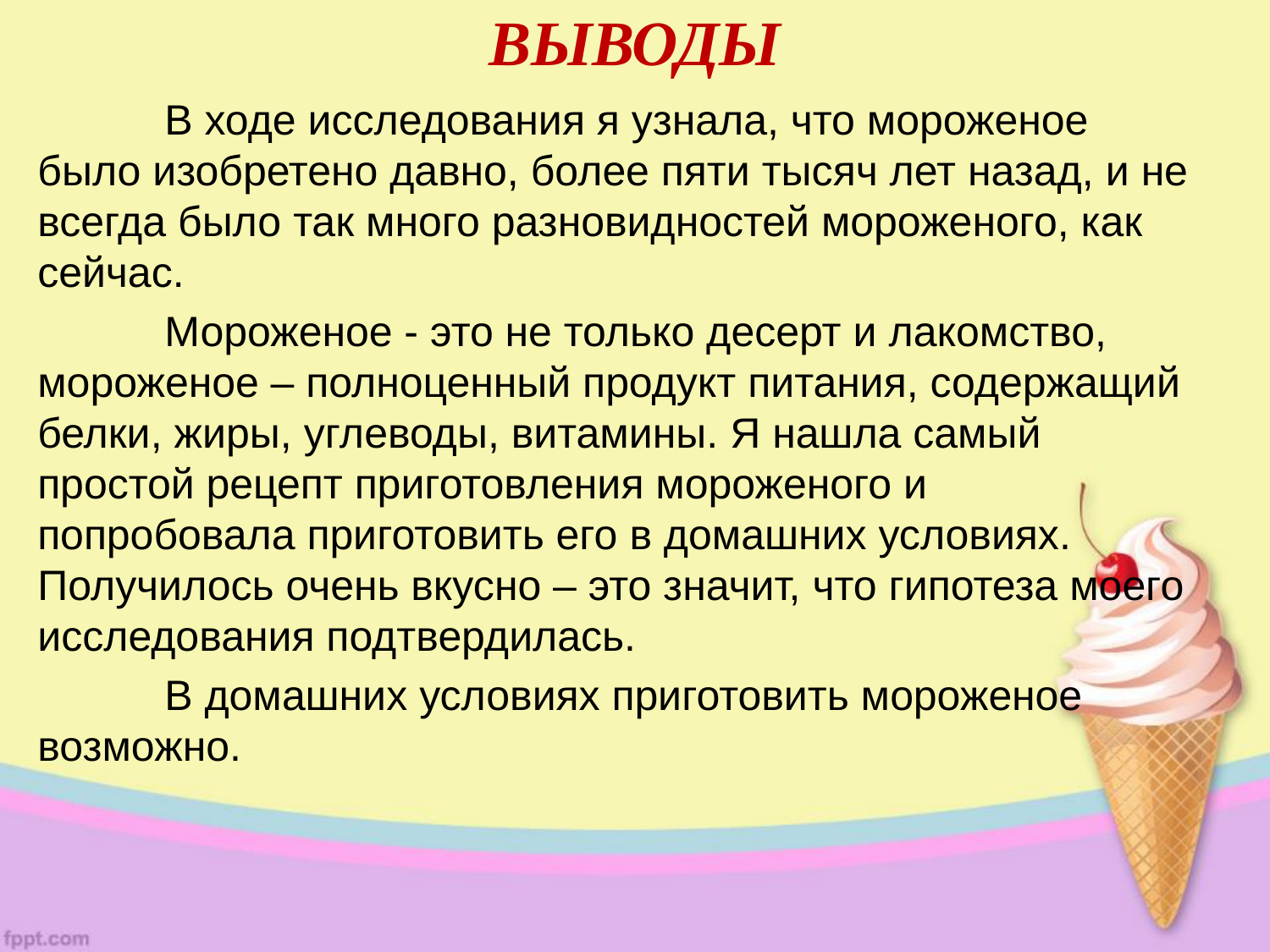

# ВЫВОДЫ
	В ходе исследования я узнала, что мороженое было изобретено давно, более пяти тысяч лет назад, и не всегда было так много разновидностей мороженого, как сейчас.
	Мороженое - это не только десерт и лакомство, мороженое – полноценный продукт питания, содержащий белки, жиры, углеводы, витамины. Я нашла самый простой рецепт приготовления мороженого и попробовала приготовить его в домашних условиях. Получилось очень вкусно – это значит, что гипотеза моего исследования подтвердилась.
	В домашних условиях приготовить мороженое возможно.